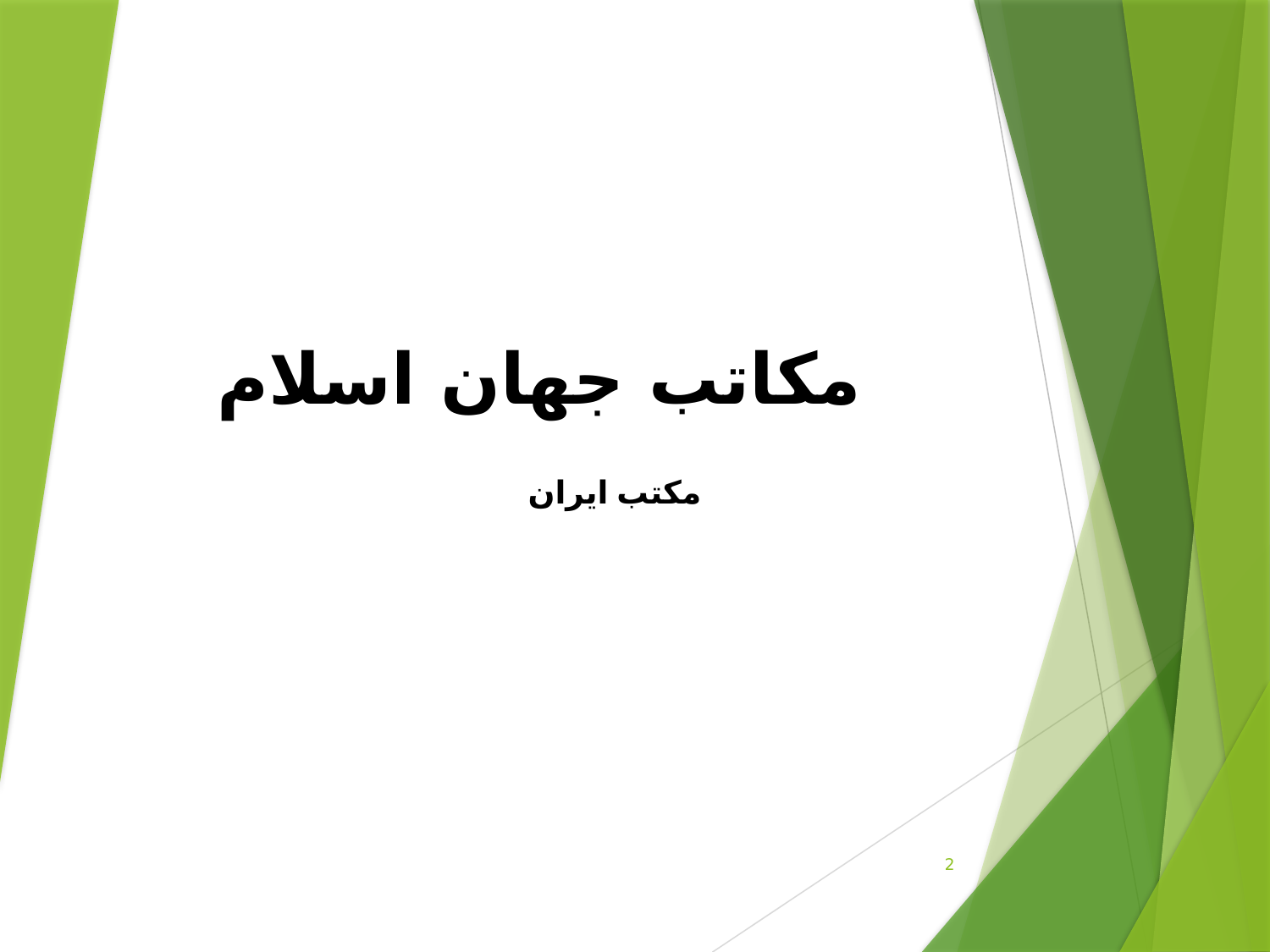

# مکاتب جهان اسلام
مکتب ایران
2